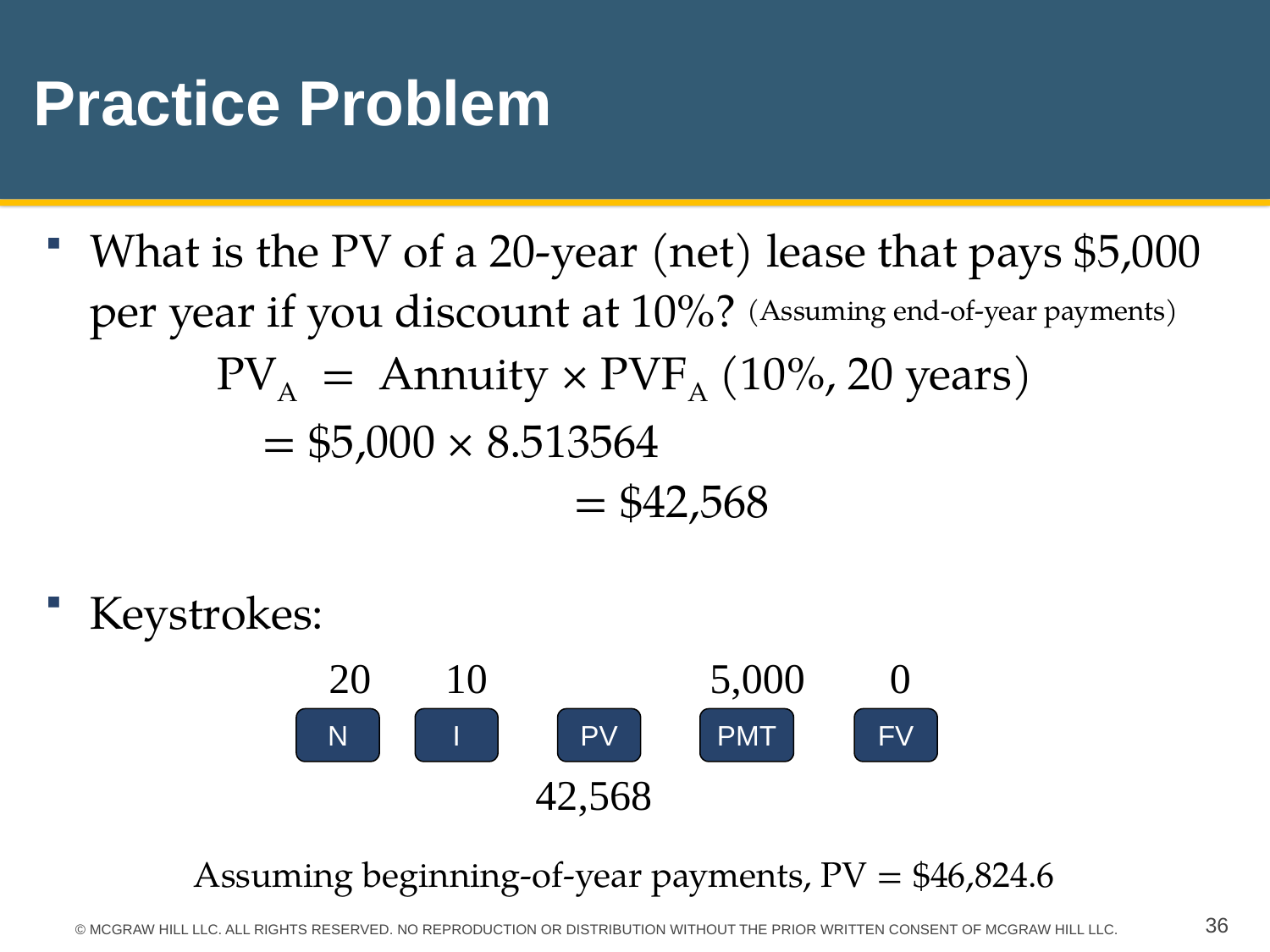

# Practice Problem
What is the PV of a 20-year (net) lease that pays $5,000 per year if you discount at 10%?
		PVA  =  Annuity × PVFA (10%, 20 years)
                   = $5,000 × 8.513564                                       	                  	         = $42,568

Keystrokes:
(Assuming end-of-year payments)
  20       10 		  5,000        0
N

I

PV

PMT

FV

		 42,568
Assuming beginning-of-year payments, PV = $46,824.6
© MCGRAW HILL LLC. ALL RIGHTS RESERVED. NO REPRODUCTION OR DISTRIBUTION WITHOUT THE PRIOR WRITTEN CONSENT OF MCGRAW HILL LLC.
36